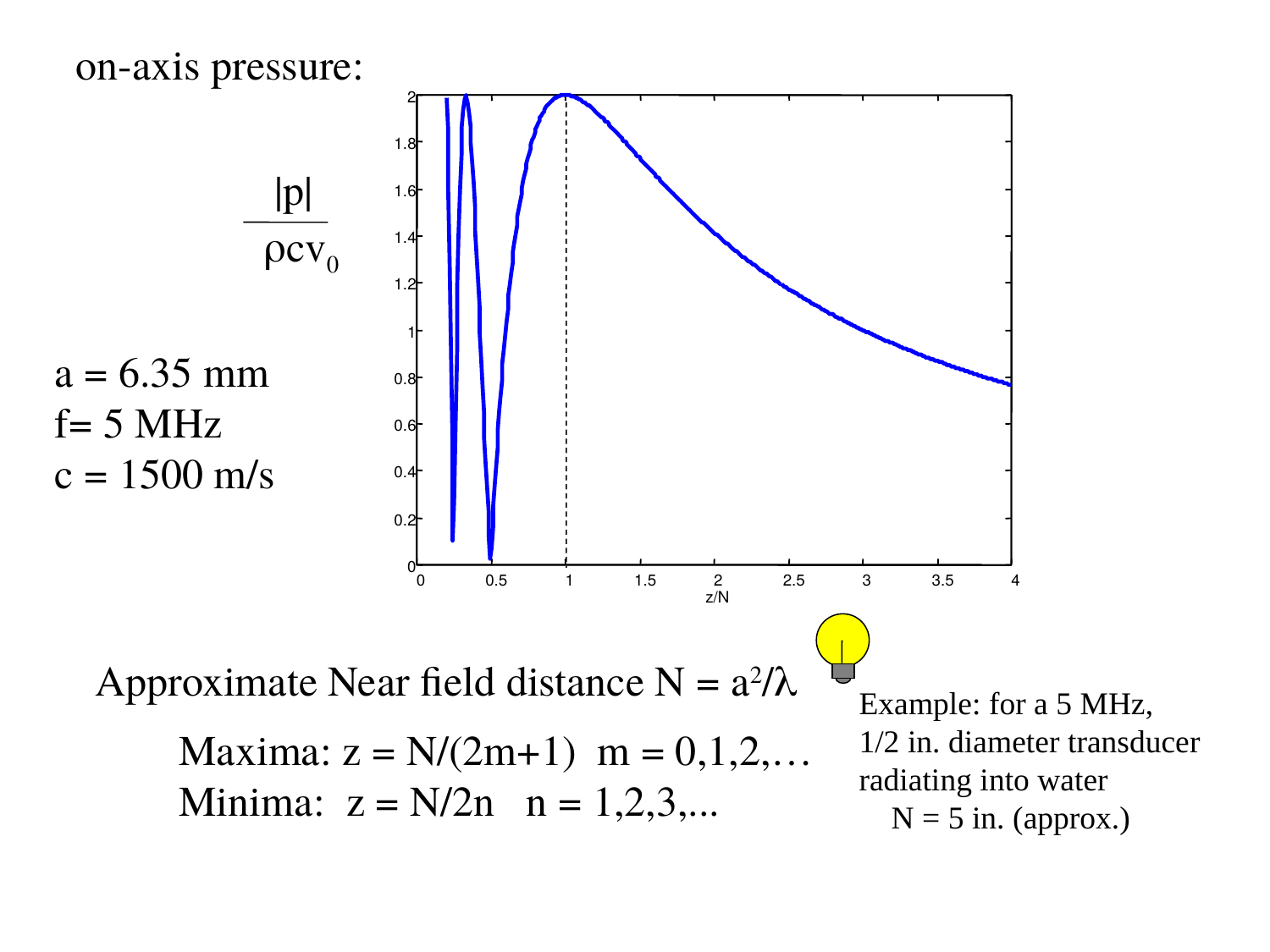

on-axis pressure:
2

1.8

|p|
1.6

ρcv0

1.4

1.2

1

a = 6.35 mm
f= 5 MHz
c = 1500 m/s
0.8

0.6

0.4

0.2

0

0
0.5
1
1.5
2
2.5
3
3.5
4
z/N

Approximate Near field distance N = a2/λ
Example: for a 5 MHz,
1/2 in. diameter transducer radiating into water
    N = 5 in. (approx.)
Maxima: z = N/(2m+1)  m = 0,1,2,…
Minima:  z = N/2n   n = 1,2,3,...